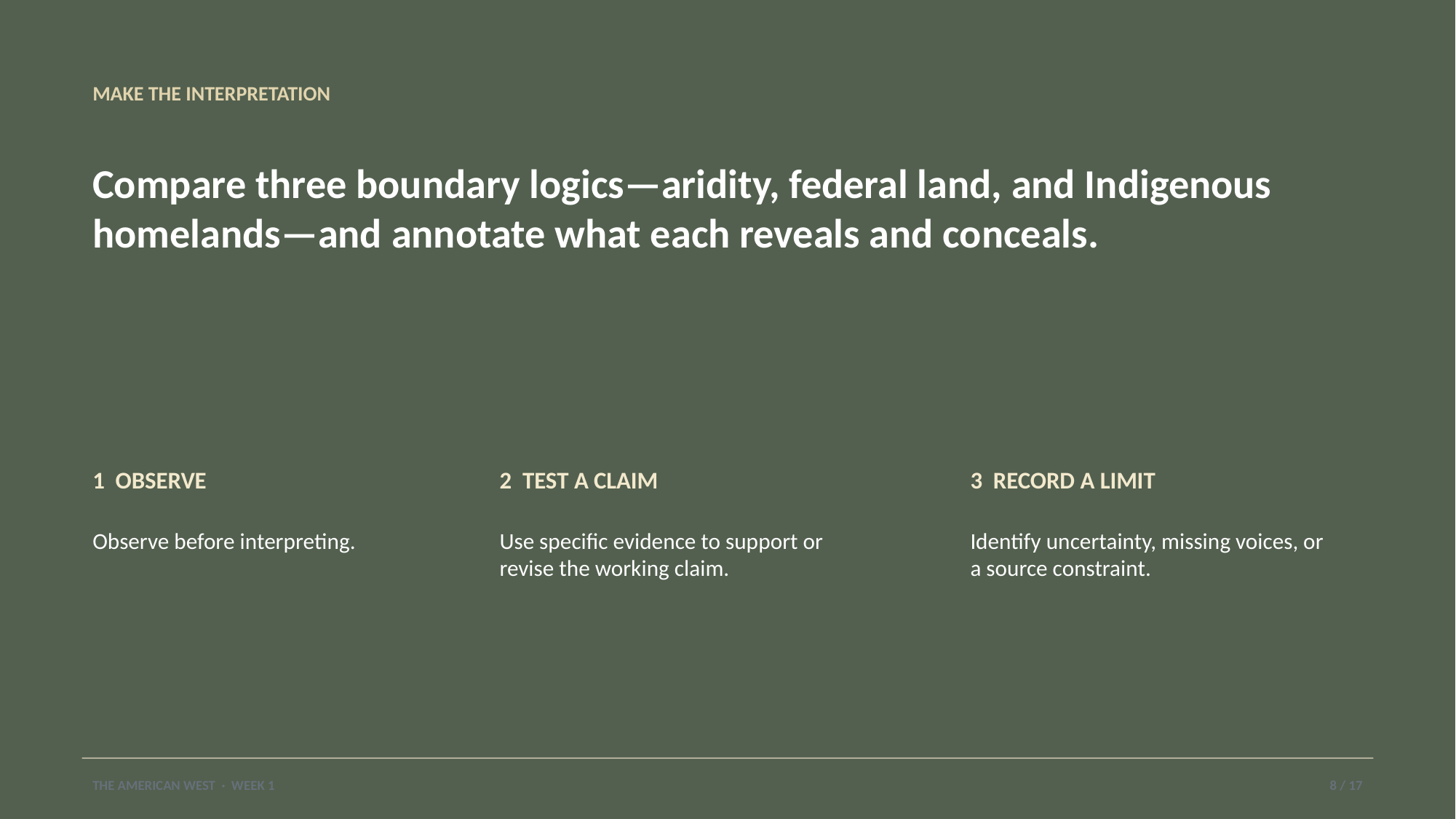

MAKE THE INTERPRETATION
Compare three boundary logics—aridity, federal land, and Indigenous homelands—and annotate what each reveals and conceals.
1  OBSERVE
2  TEST A CLAIM
3  RECORD A LIMIT
Observe before interpreting.
Use specific evidence to support or revise the working claim.
Identify uncertainty, missing voices, or a source constraint.

THE AMERICAN WEST  ·  WEEK 1
8 / 17